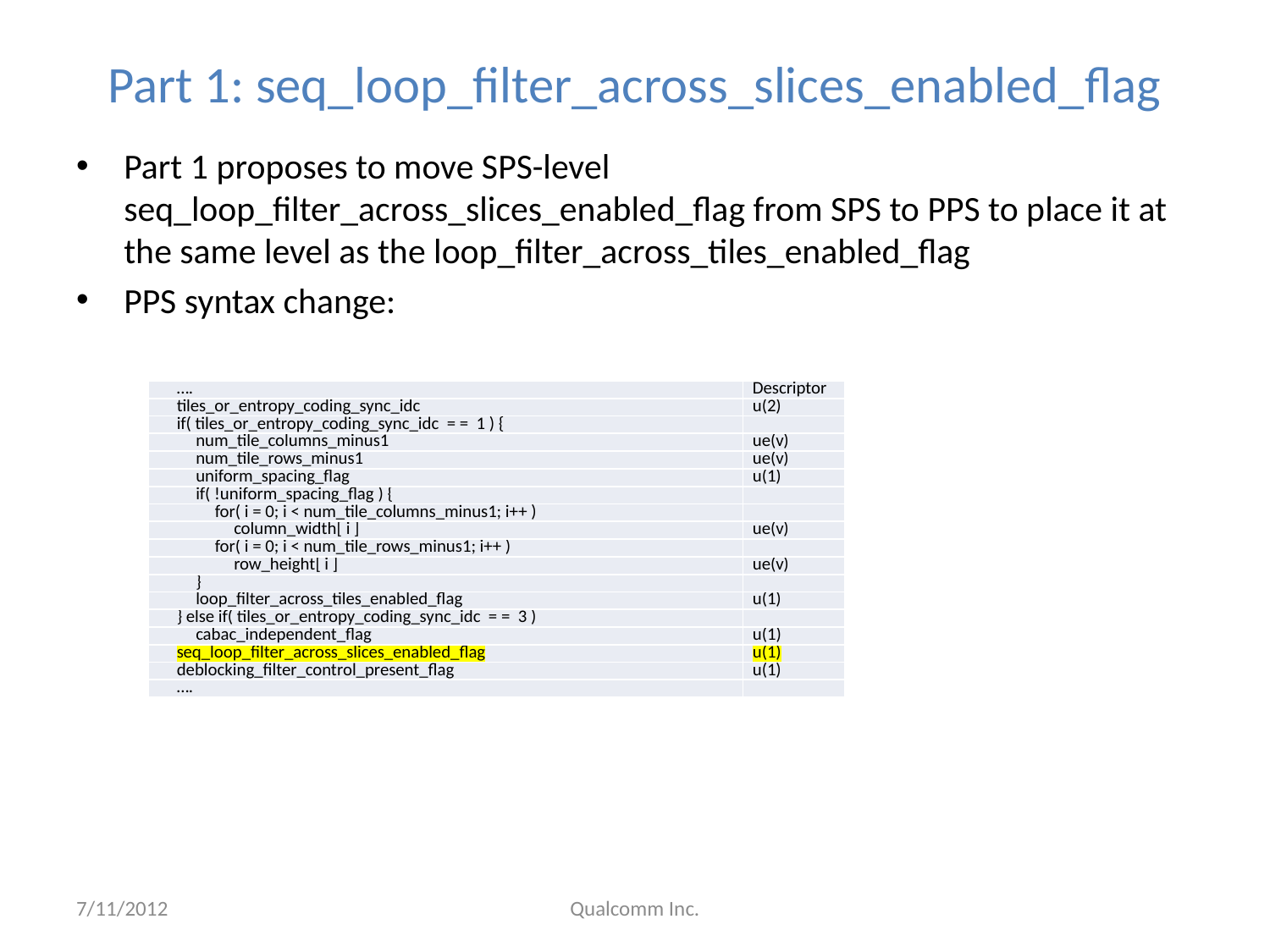

# Part 1: seq_loop_filter_across_slices_enabled_flag
Part 1 proposes to move SPS-level seq_loop_filter_across_slices_enabled_flag from SPS to PPS to place it at the same level as the loop_filter_across_tiles_enabled_flag
PPS syntax change:
| …. | Descriptor |
| --- | --- |
| tiles\_or\_entropy\_coding\_sync\_idc | u(2) |
| if( tiles\_or\_entropy\_coding\_sync\_idc = = 1 ) { |  |
| num\_tile\_columns\_minus1 | ue(v) |
| num\_tile\_rows\_minus1 | ue(v) |
| uniform\_spacing\_flag | u(1) |
| if( !uniform\_spacing\_flag ) { |  |
| for( i = 0; i < num\_tile\_columns\_minus1; i++ ) |  |
| column\_width[ i ] | ue(v) |
| for( i = 0; i < num\_tile\_rows\_minus1; i++ ) |  |
| row\_height[ i ] | ue(v) |
| } |  |
| loop\_filter\_across\_tiles\_enabled\_flag | u(1) |
| } else if( tiles\_or\_entropy\_coding\_sync\_idc = = 3 ) |  |
| cabac\_independent\_flag | u(1) |
| seq\_loop\_filter\_across\_slices\_enabled\_flag | u(1) |
| deblocking\_filter\_control\_present\_flag | u(1) |
| …. |  |
7/11/2012
Qualcomm Inc.